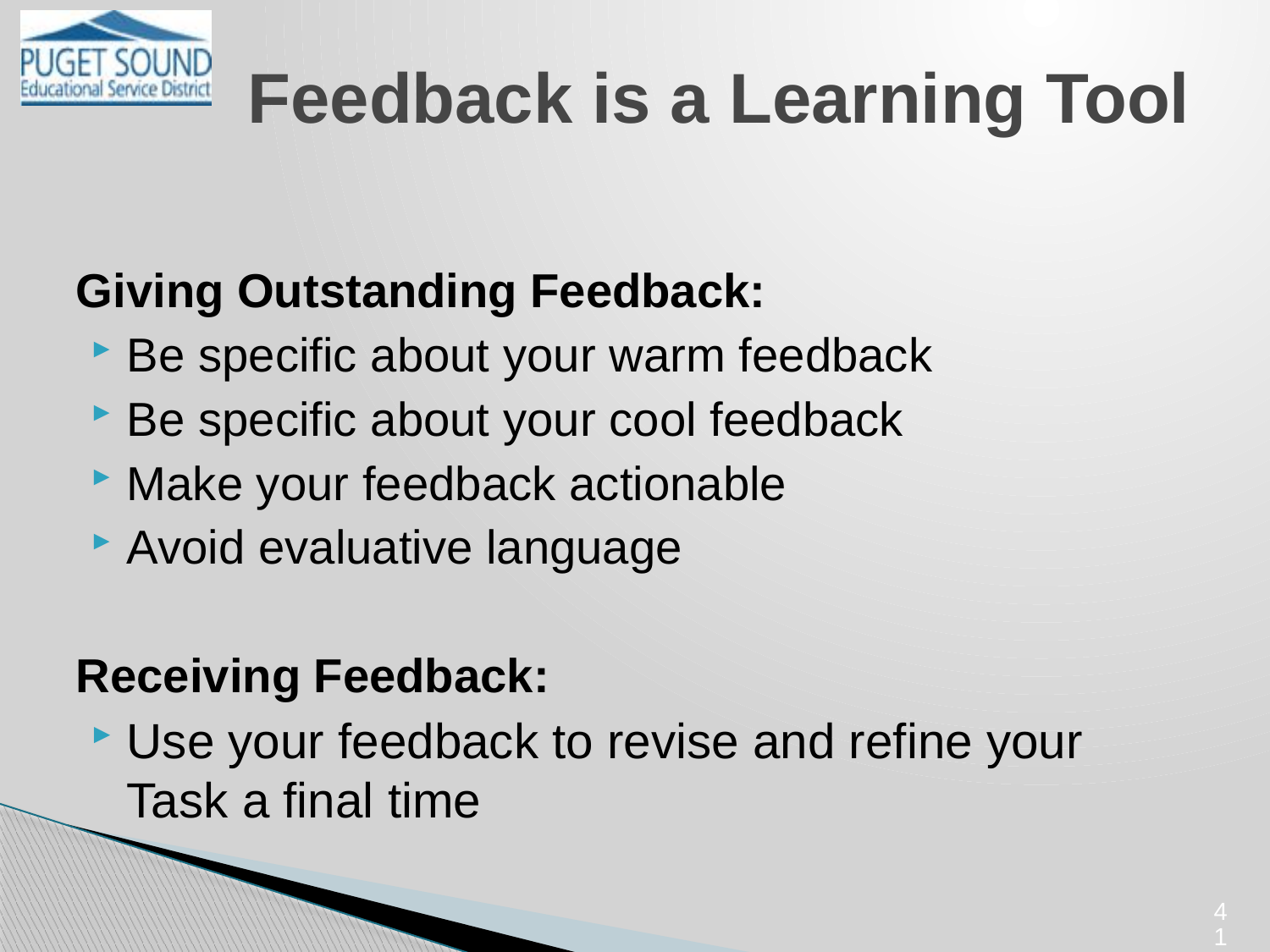

# Feedback is a Learning Tool
Giving Outstanding Feedback:
Be specific about your warm feedback
Be specific about your cool feedback
Make your feedback actionable
Avoid evaluative language

Receiving Feedback:
Use your feedback to revise and refine your Task a final time
41